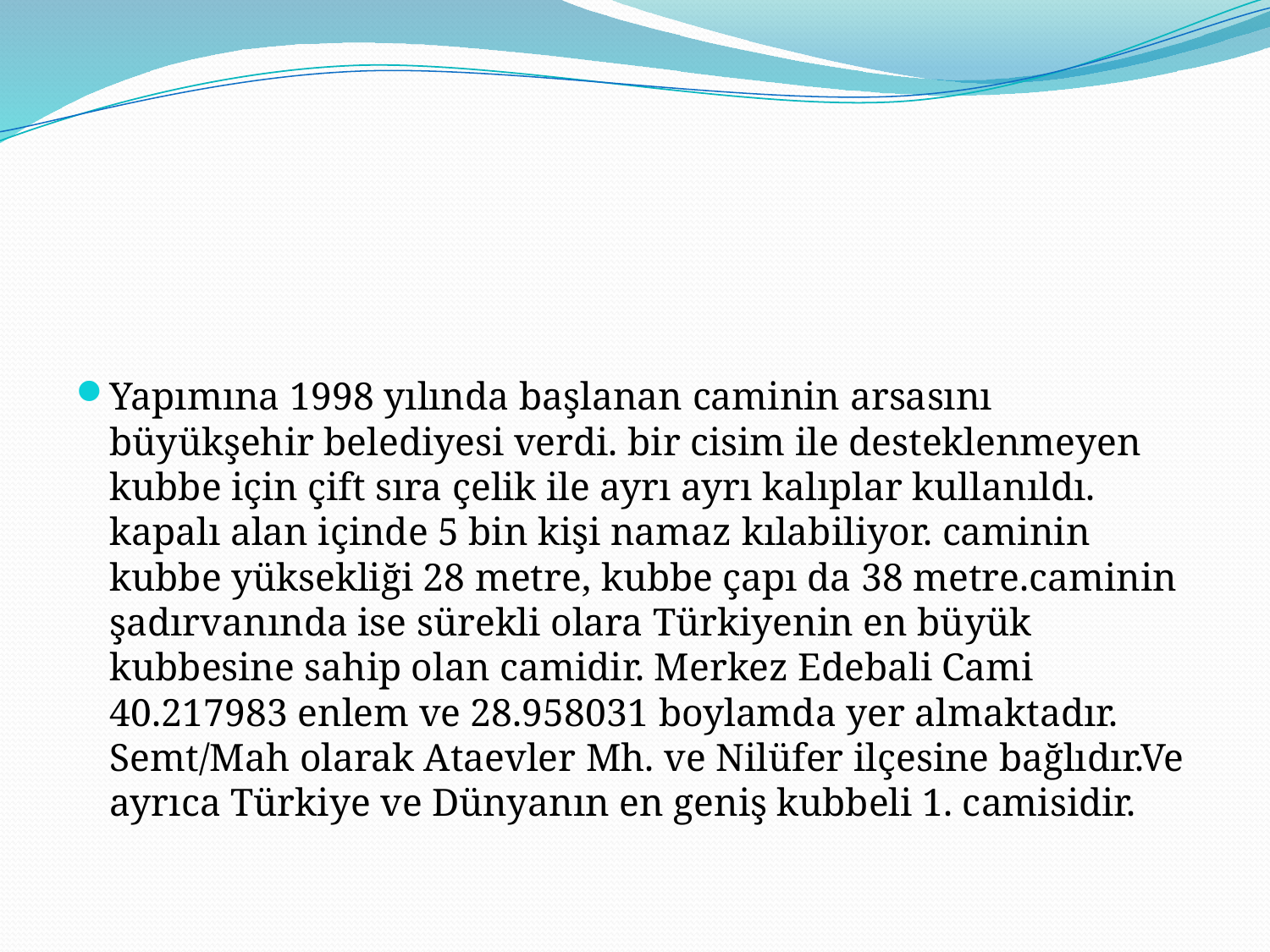

#

Yapımına 1998 yılında başlanan caminin arsasını büyükşehir belediyesi verdi. bir cisim ile desteklenmeyen kubbe için çift sıra çelik ile ayrı ayrı kalıplar kullanıldı. kapalı alan içinde 5 bin kişi namaz kılabiliyor. caminin kubbe yüksekliği 28 metre, kubbe çapı da 38 metre.caminin şadırvanında ise sürekli olara Türkiyenin en büyük kubbesine sahip olan camidir. Merkez Edebali Cami 40.217983 enlem ve 28.958031 boylamda yer almaktadır. Semt/Mah olarak Ataevler Mh. ve Nilüfer ilçesine bağlıdır.Ve ayrıca Türkiye ve Dünyanın en geniş kubbeli 1. camisidir.